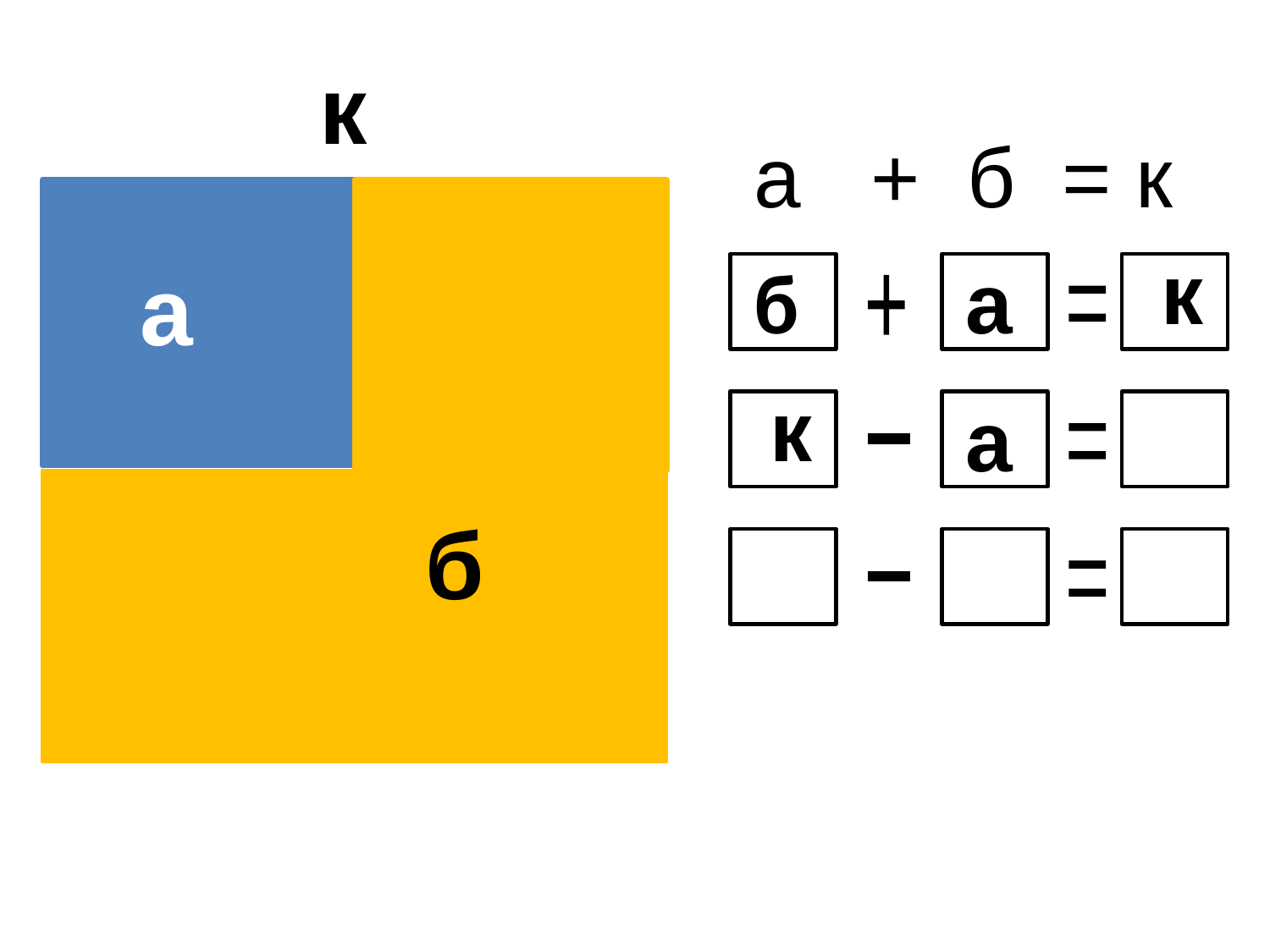

к
а   +  б  = к

а

б
к
б
а

+
=
к
а

=
-

=
-